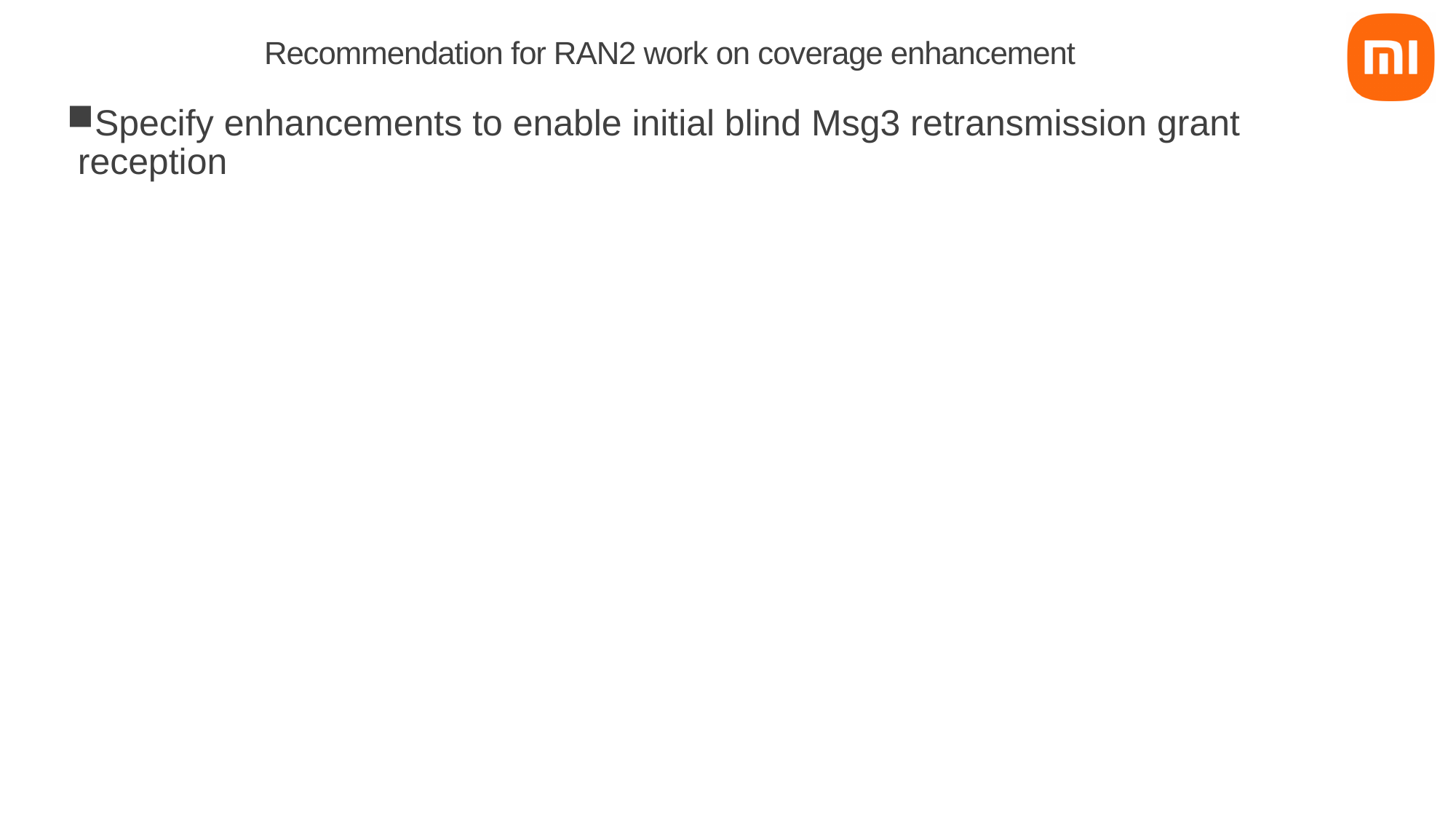

# Recommendation for RAN2 work on coverage enhancement
Specify enhancements to enable initial blind Msg3 retransmission grant reception